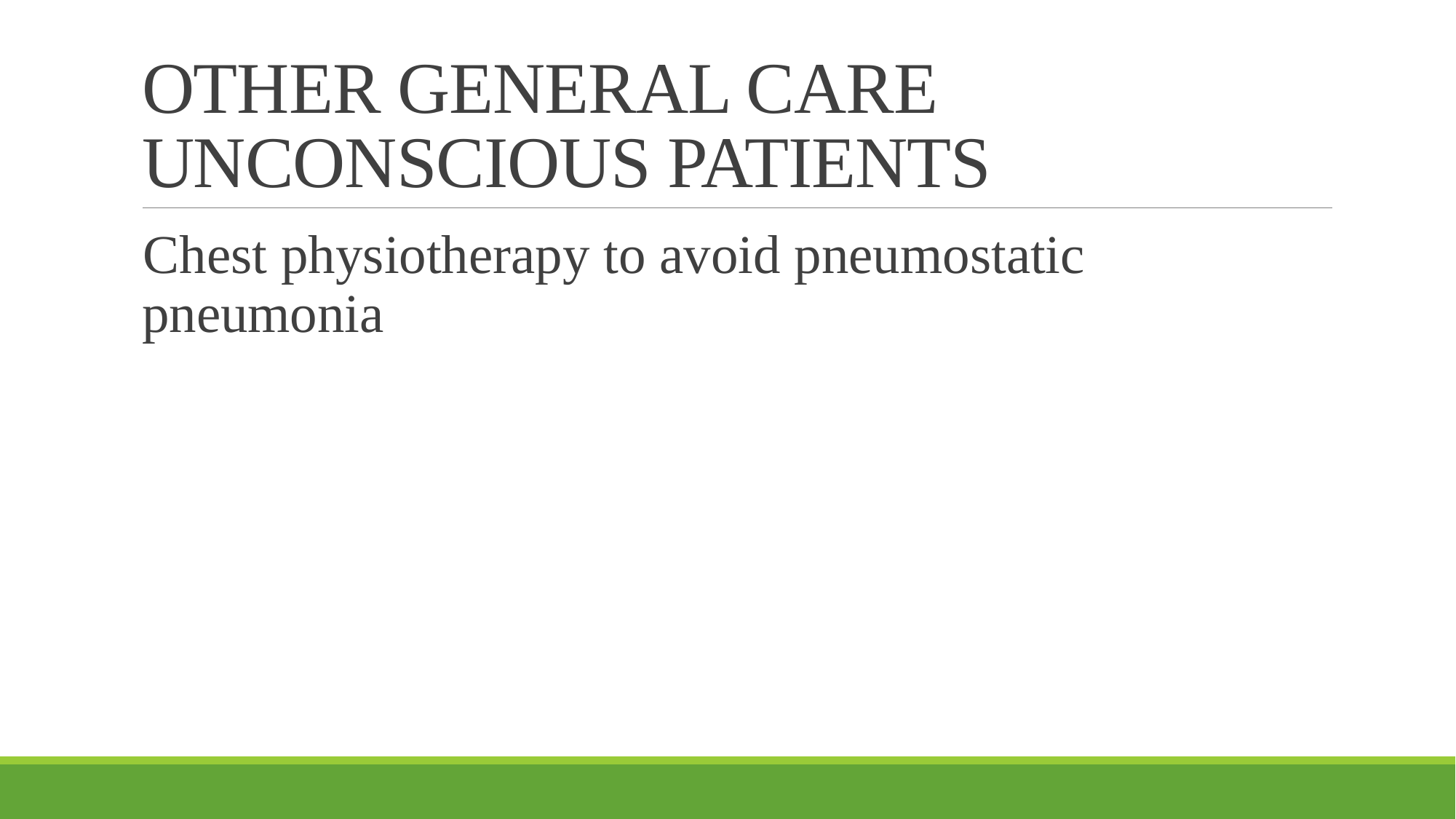

# OTHER GENERAL CARE UNCONSCIOUS PATIENTS
Chest physiotherapy to avoid pneumostatic pneumonia